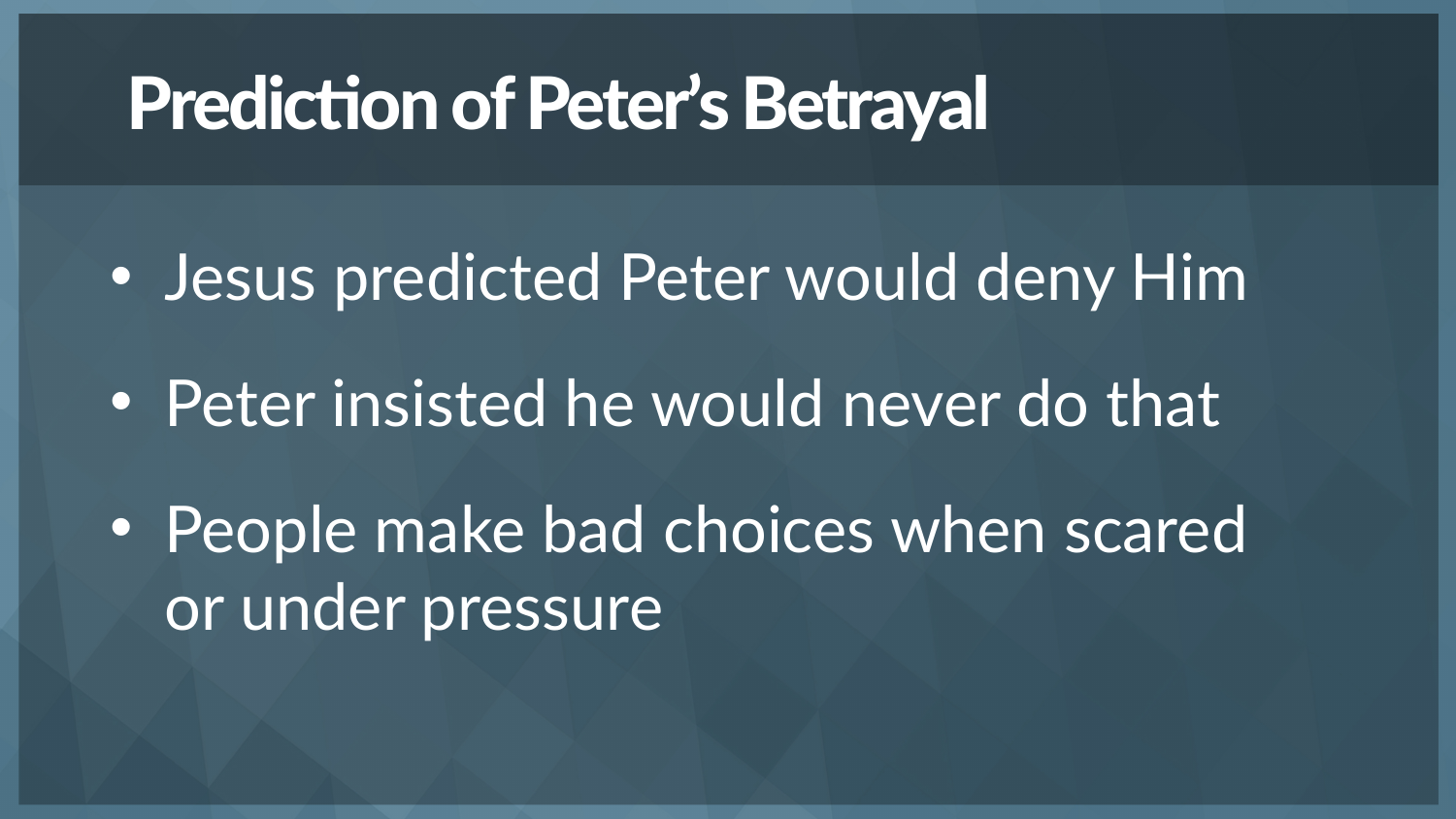

# Prediction of Peter’s Betrayal
Jesus predicted Peter would deny Him
Peter insisted he would never do that
People make bad choices when scared
or under pressure